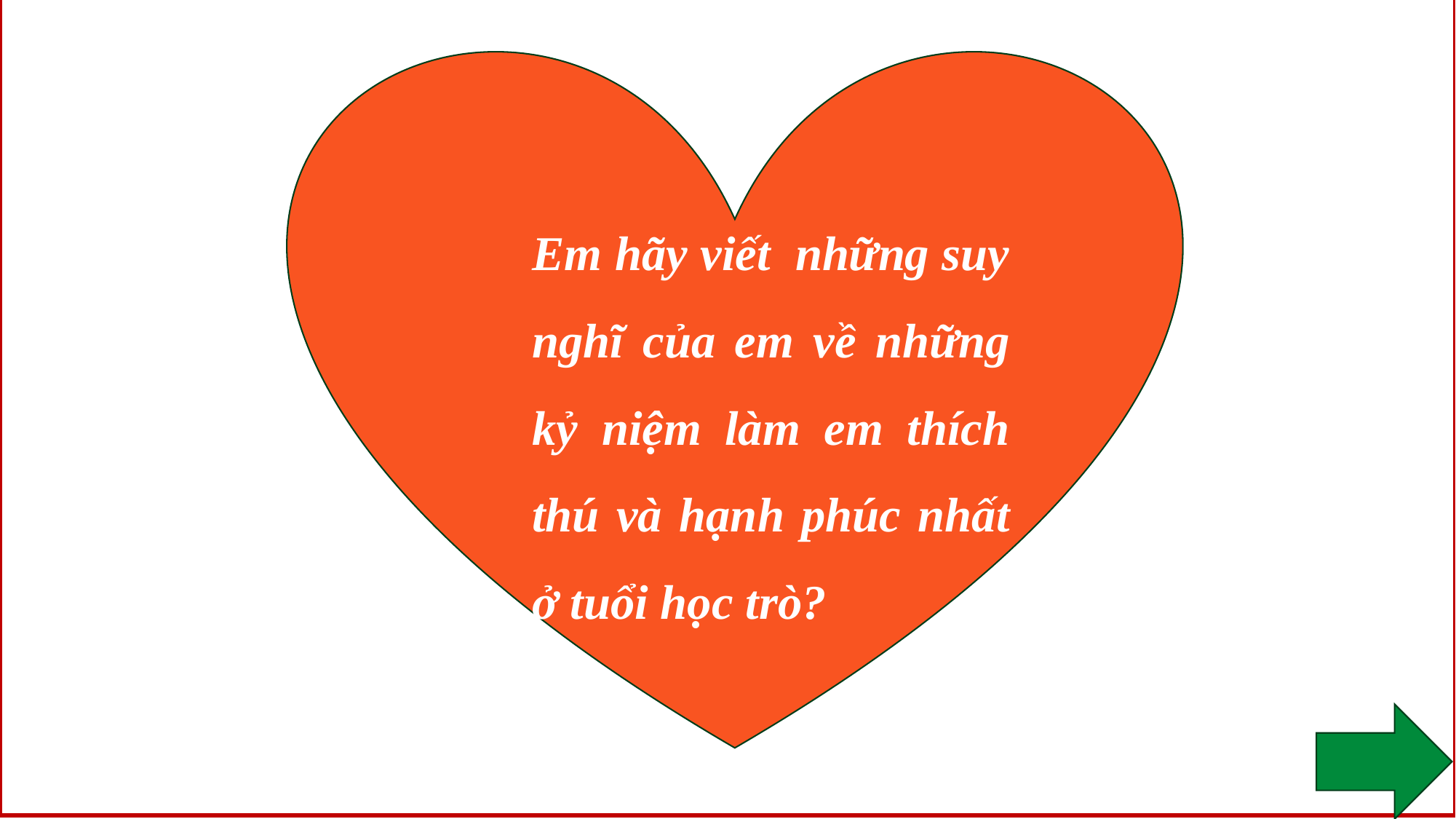

giao

Em hãy viết  những suy nghĩ của em về những kỷ niệm làm em thích thú và hạnh phúc nhất ở tuổi học trò?